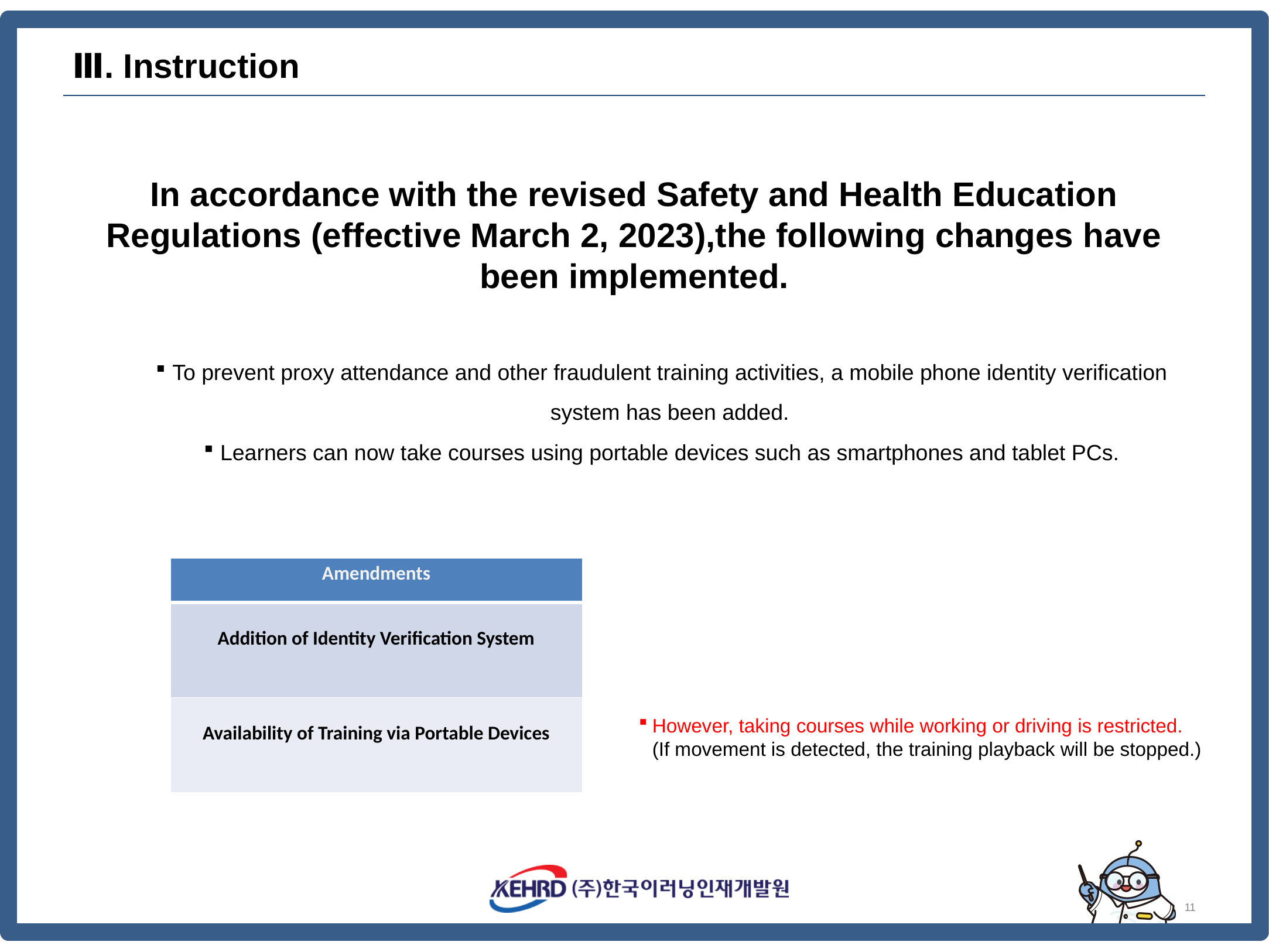

Ⅲ. Instruction
# In accordance with the revised Safety and Health Education Regulations (effective March 2, 2023),the following changes have been implemented.
To prevent proxy attendance and other fraudulent training activities, a mobile phone identity verification system has been added.
Learners can now take courses using portable devices such as smartphones and tablet PCs.
| Amendments |
| --- |
| Addition of Identity Verification System |
| Availability of Training via Portable Devices |
However, taking courses while working or driving is restricted.
(If movement is detected, the training playback will be stopped.)
11